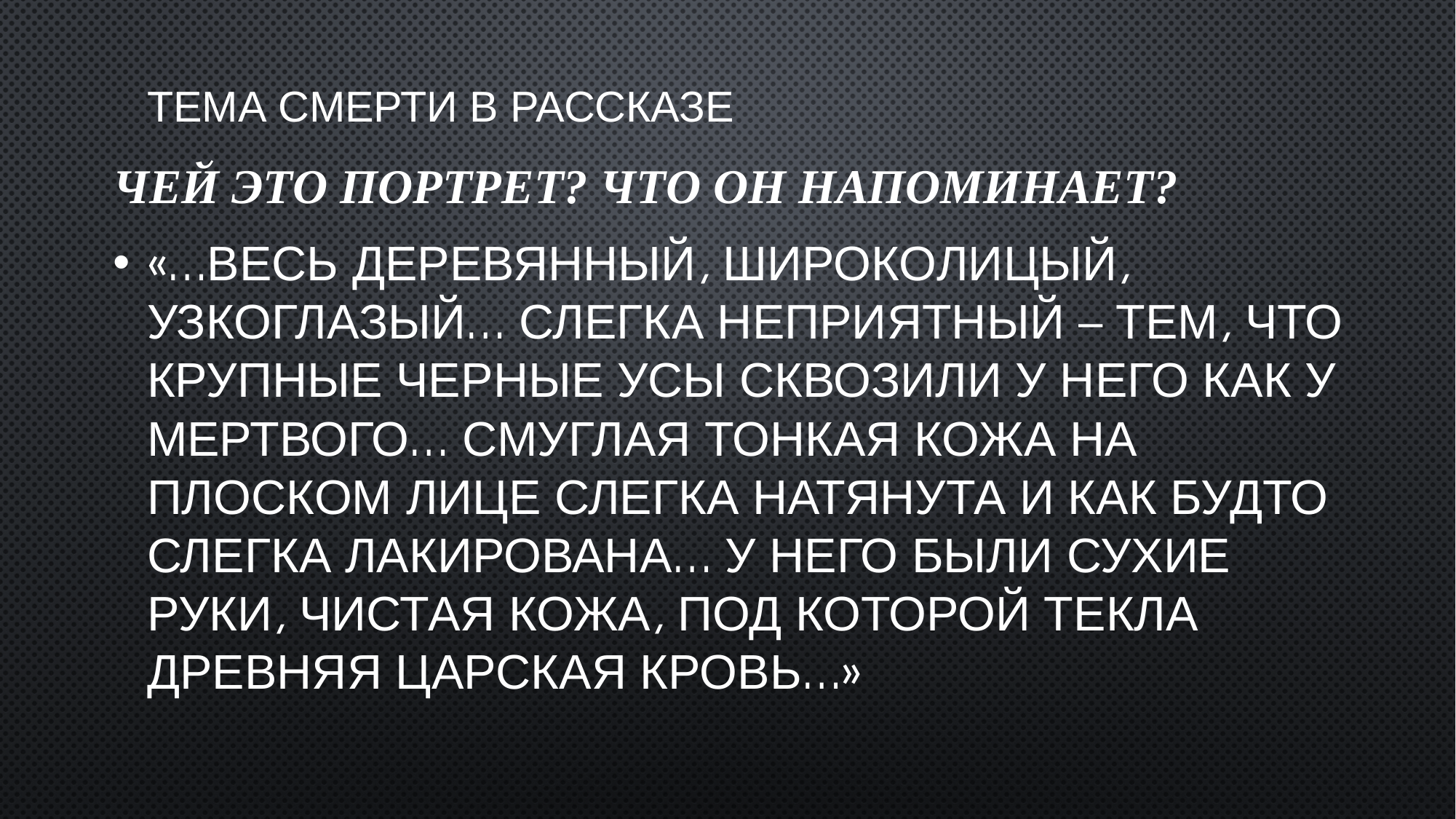

# Тема смерти в рассказе
Чей это портрет? Что он напоминает?
«…весь деревянный, широколицый, узкоглазый… слегка неприятный – тем, что крупные черные усы сквозили у него как у мертвого… смуглая тонкая кожа на плоском лице слегка натянута и как будто слегка лакирована… у него были сухие руки, чистая кожа, под которой текла древняя царская кровь…»